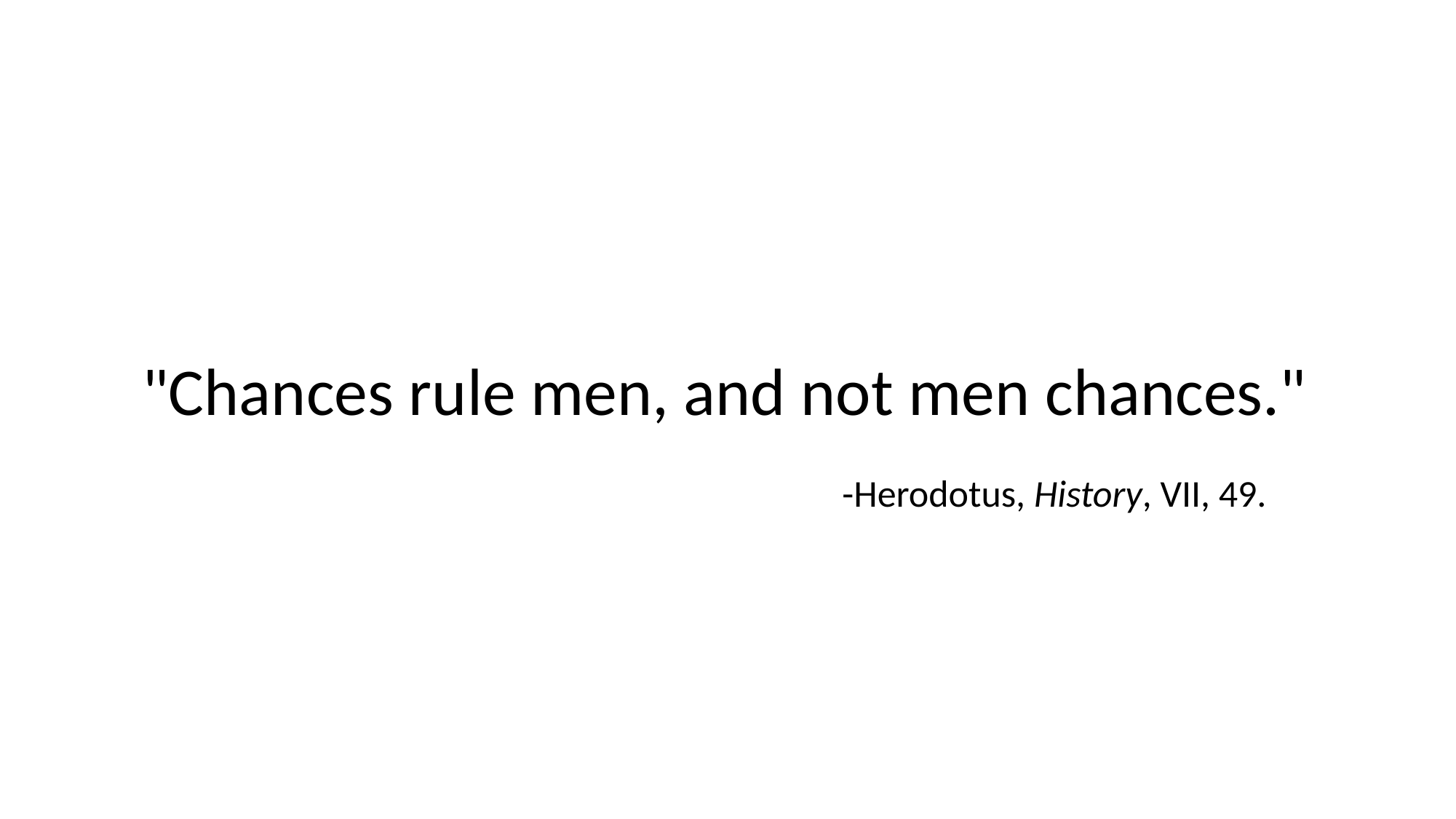

# "Chances rule men, and not men chances."
-Herodotus, History, VII, 49.